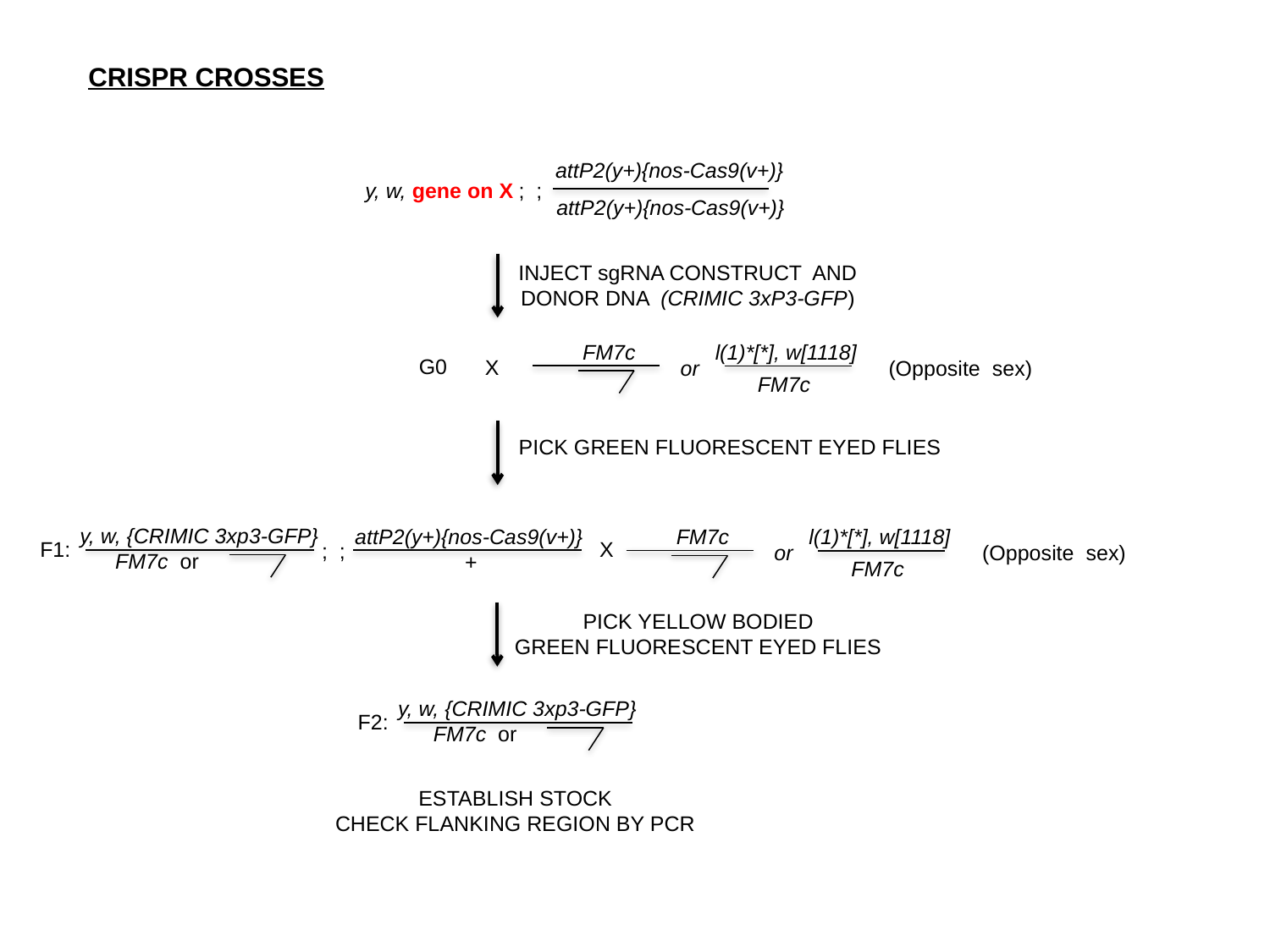

CRISPR CROSSES
attP2(y+){nos-Cas9(v+)}
y, w, gene on X
;  ;
attP2(y+){nos-Cas9(v+)}
INJECT sgRNA CONSTRUCT  AND
DONOR DNA  (CRIMIC 3xP3-GFP)
FM7c
l(1)*[*], w[1118]
G0
X
(Opposite  sex)
or
FM7c
PICK GREEN FLUORESCENT EYED FLIES
y, w, {CRIMIC 3xp3-GFP}
      FM7c  or
FM7c
 attP2(y+){nos-Cas9(v+)}

l(1)*[*], w[1118]
F1:
X
;  ;
(Opposite  sex)
or
+
FM7c
PICK YELLOW BODIED
GREEN FLUORESCENT EYED FLIES
y, w, {CRIMIC 3xp3-GFP}
      FM7c  or
F2:
ESTABLISH STOCK
CHECK FLANKING REGION BY PCR